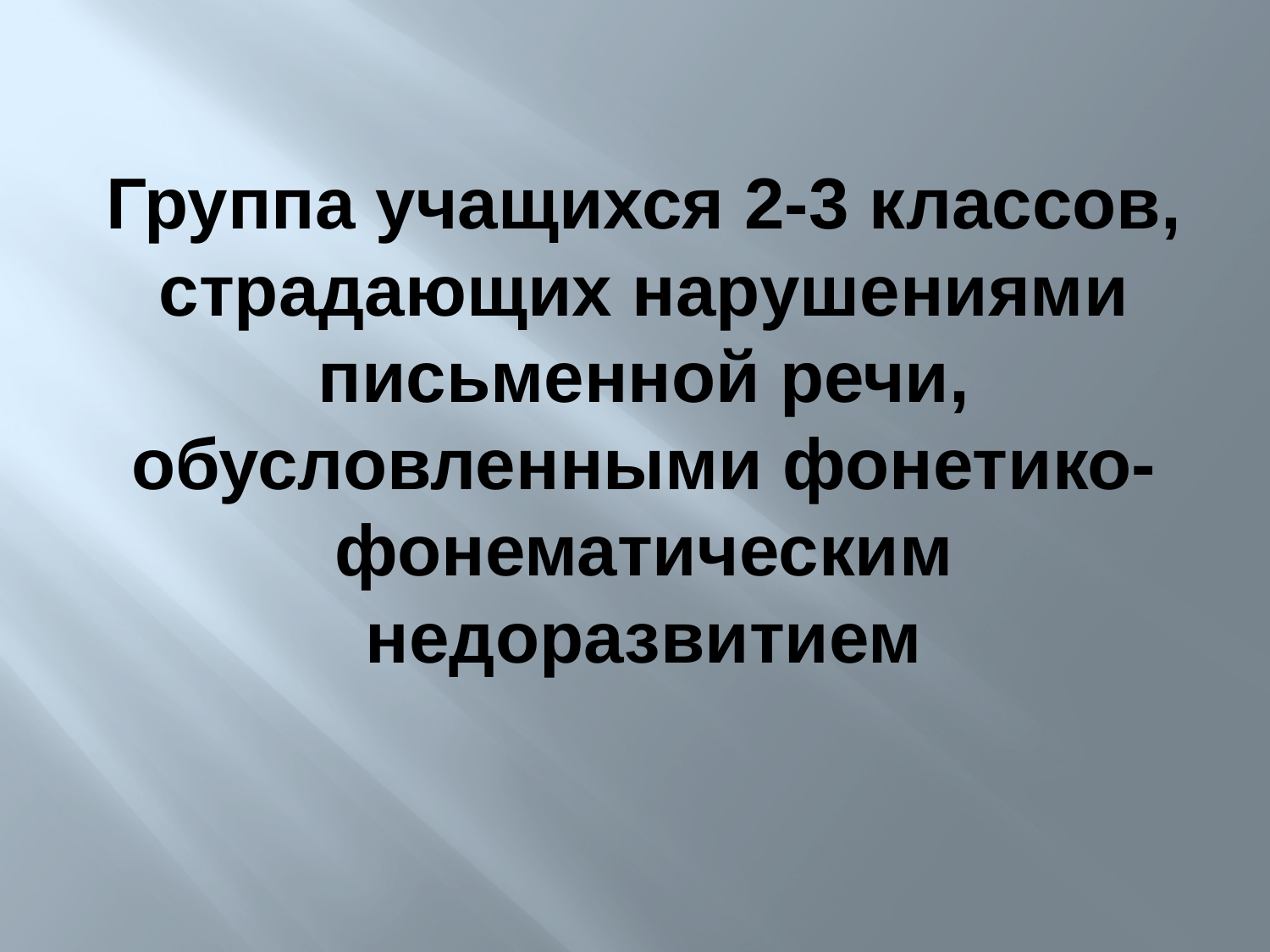

# Группа учащихся 2-3 классов, страдающих нарушениями письменной речи, обусловленными фонетико-фонематическим недоразвитием